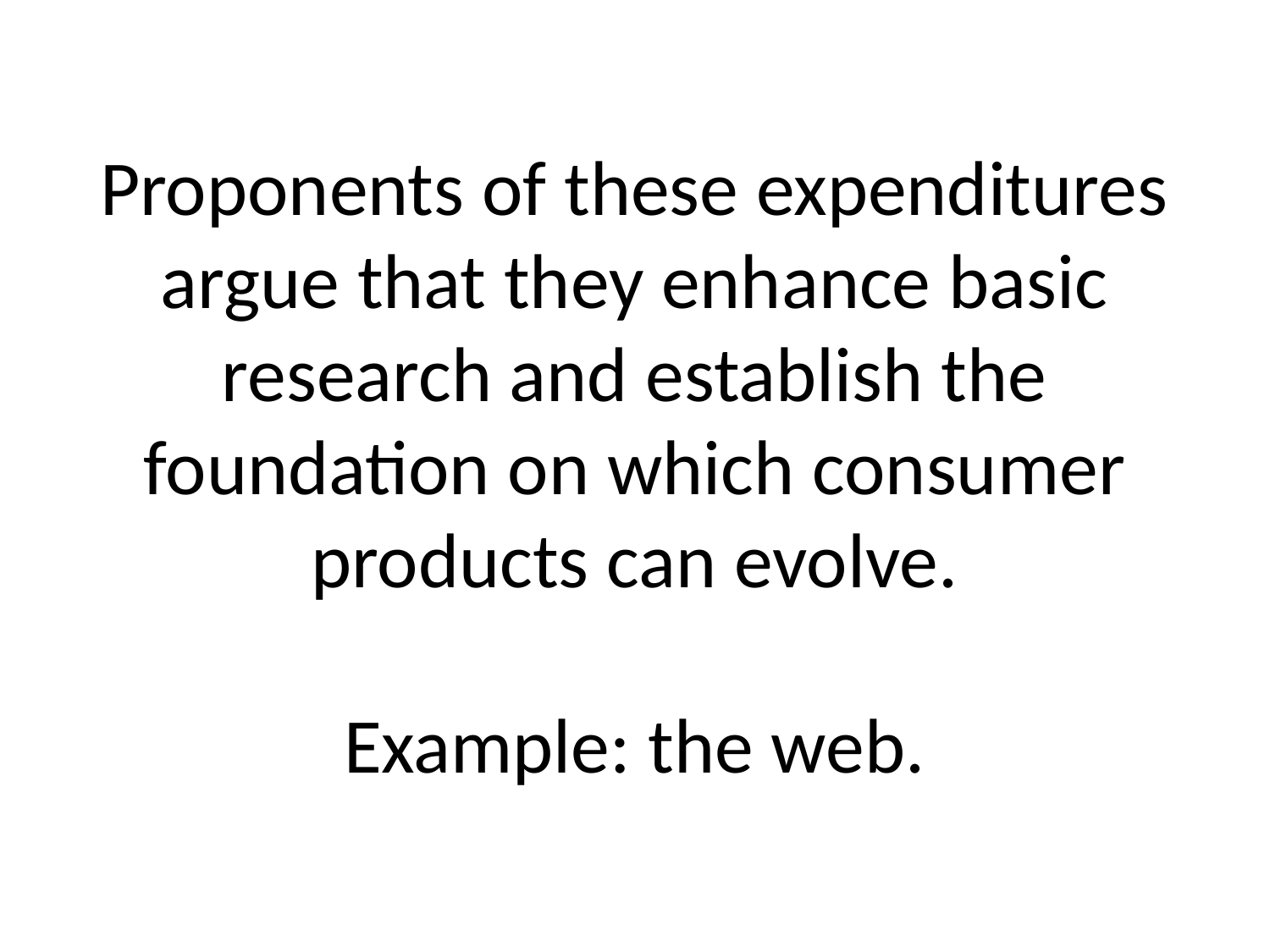

# Proponents of these expenditures argue that they enhance basic research and establish the foundation on which consumer products can evolve. Example: the web.